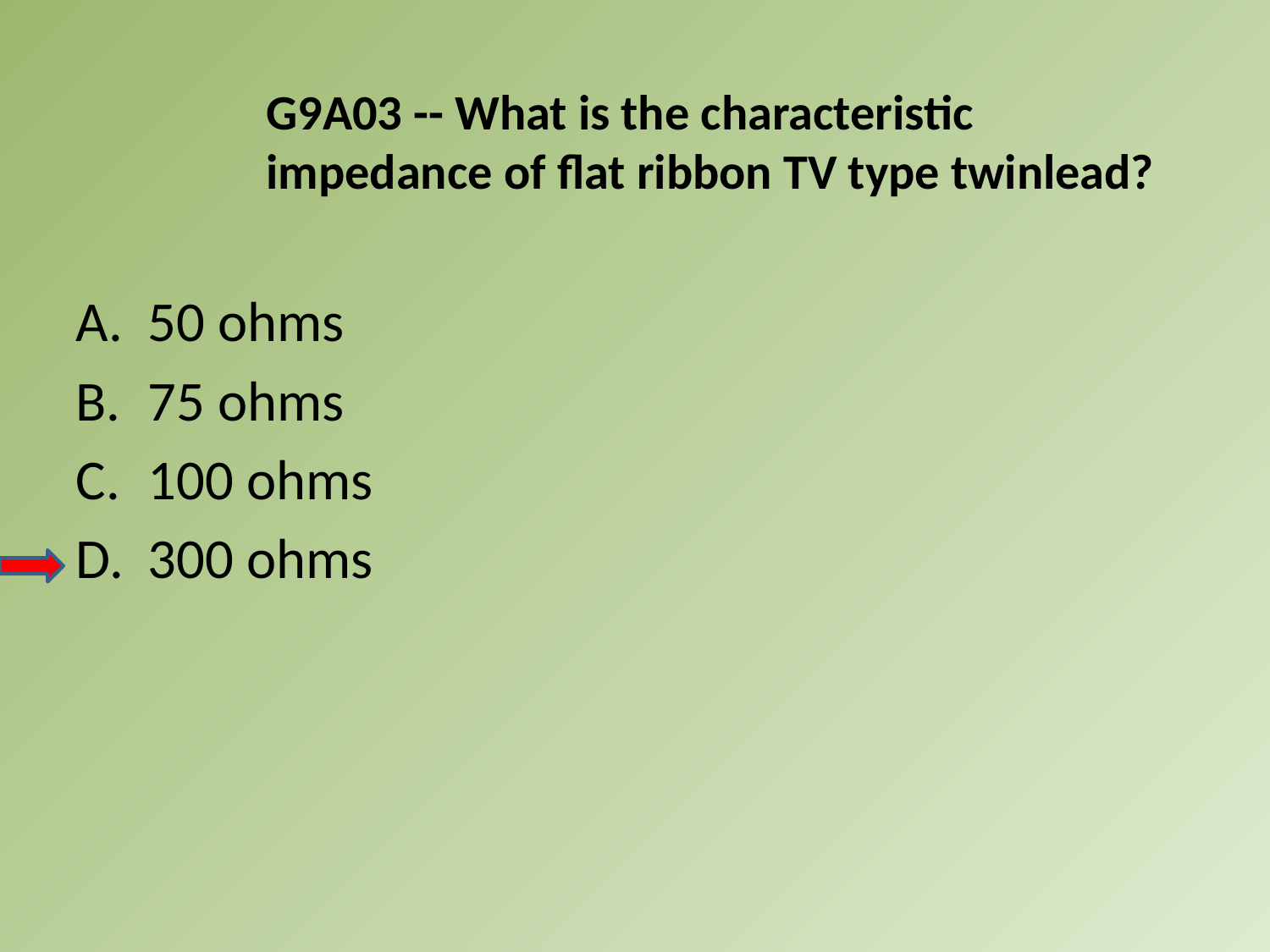

G9A03 -- What is the characteristic impedance of flat ribbon TV type twinlead?
A.	50 ohms
B.	75 ohms
C.	100 ohms
D.	300 ohms